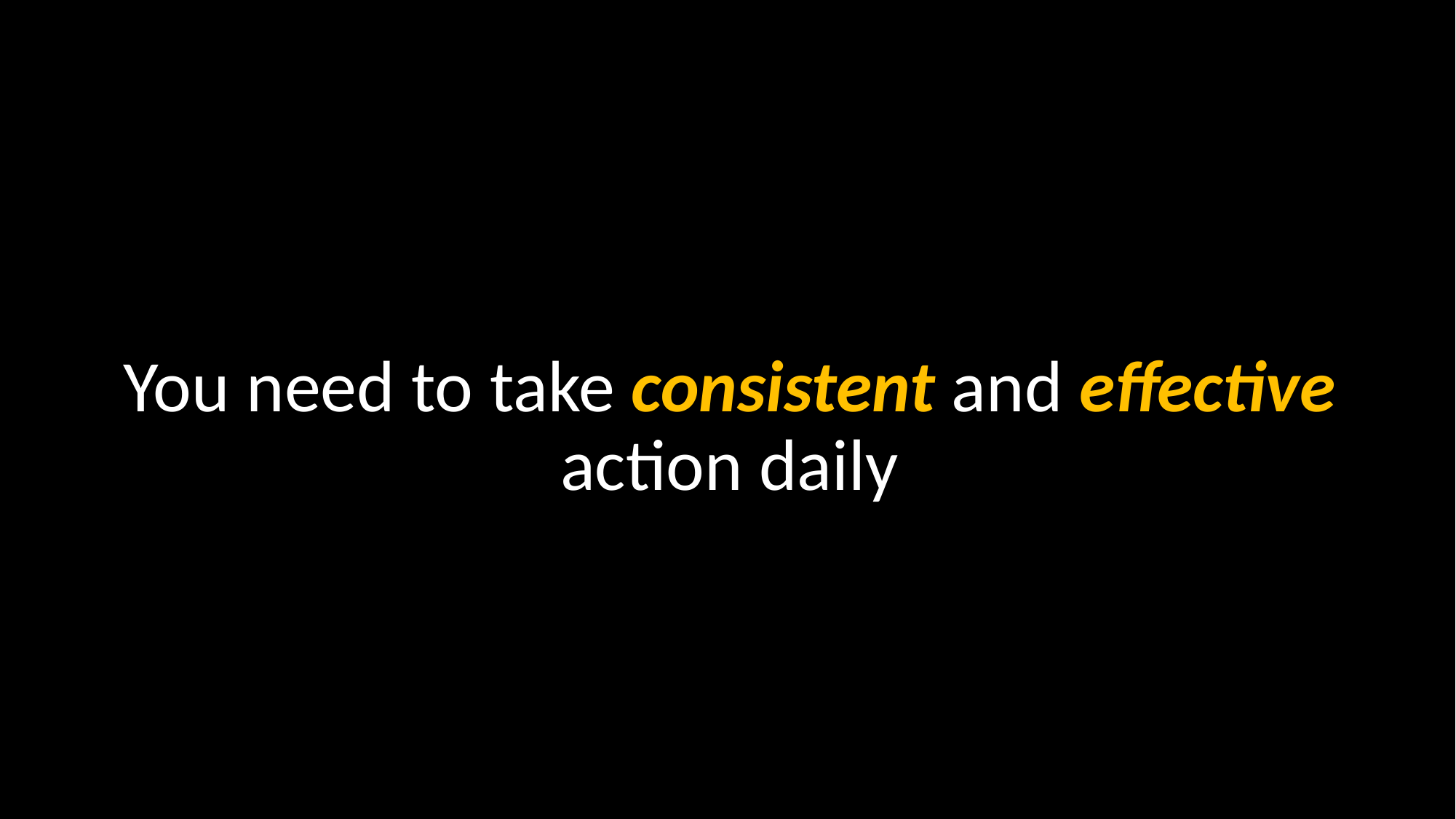

You need to take consistent and effective action daily